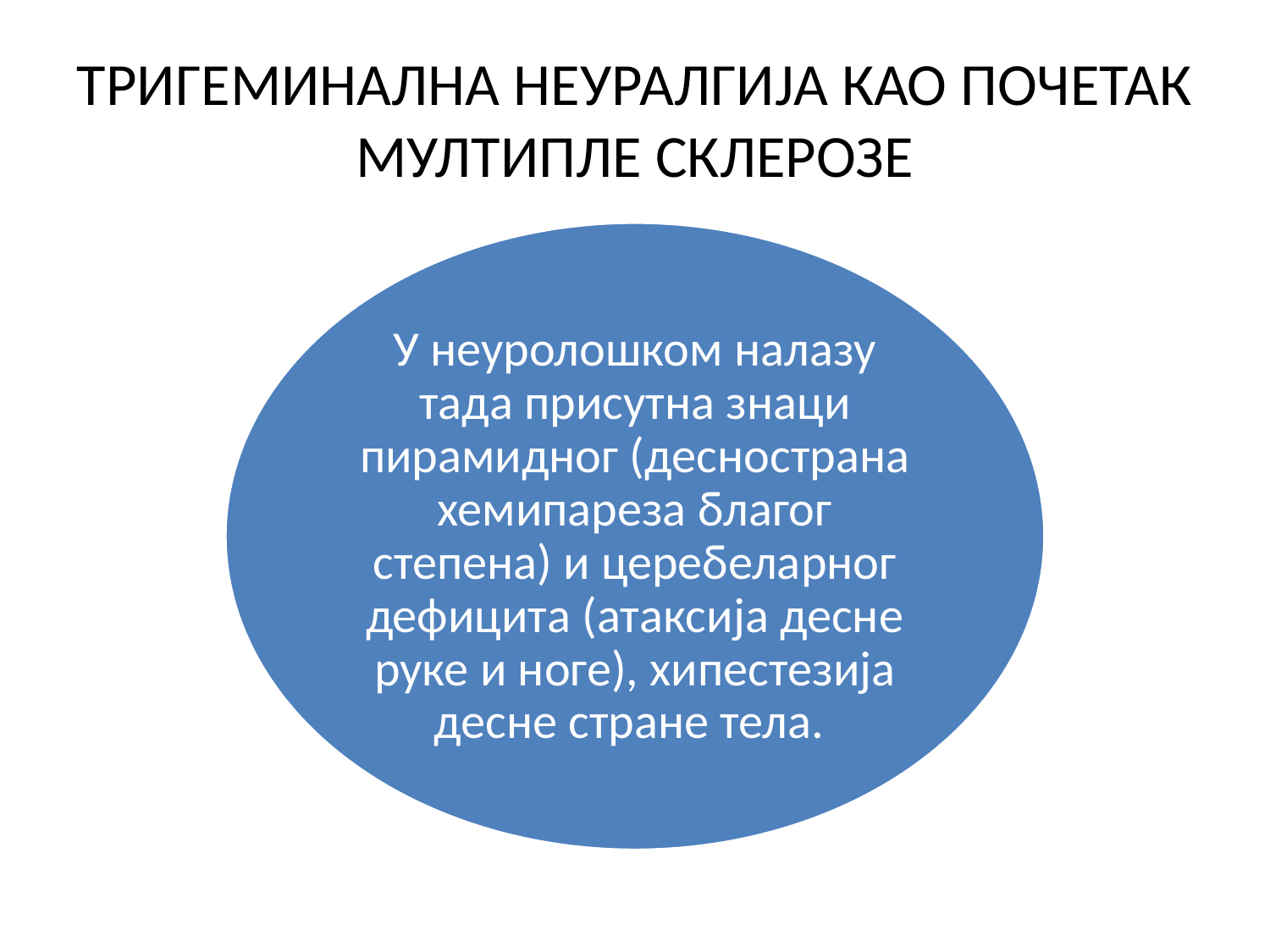

# ТРИГЕМИНАЛНА НЕУРАЛГИЈА КАО ПОЧЕТАК МУЛТИПЛЕ СКЛЕРОЗЕ
У неуролошком налазу тада присутна знаци пирамидног (деснострана хемипареза благог степена) и церебеларног дефицита (атаксија десне руке и ноге), хипестезија десне стране тела.